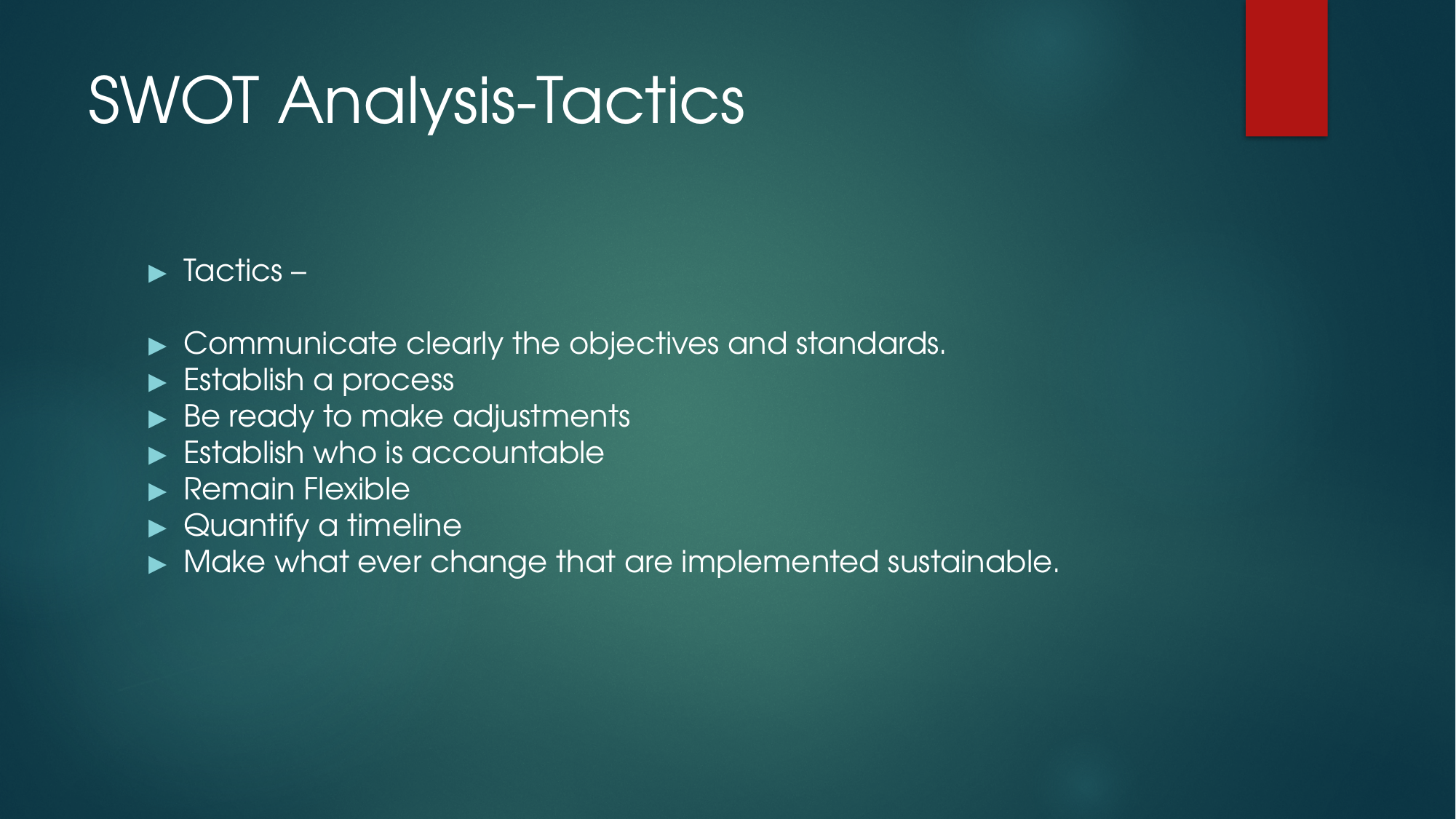

# SWOT Analysis-Tactics
Tactics –

Communicate clearly the objectives and standards.
Establish a process
Be ready to make adjustments
Establish who is accountable
Remain Flexible
Quantify a timeline
Make what ever change that are implemented sustainable.